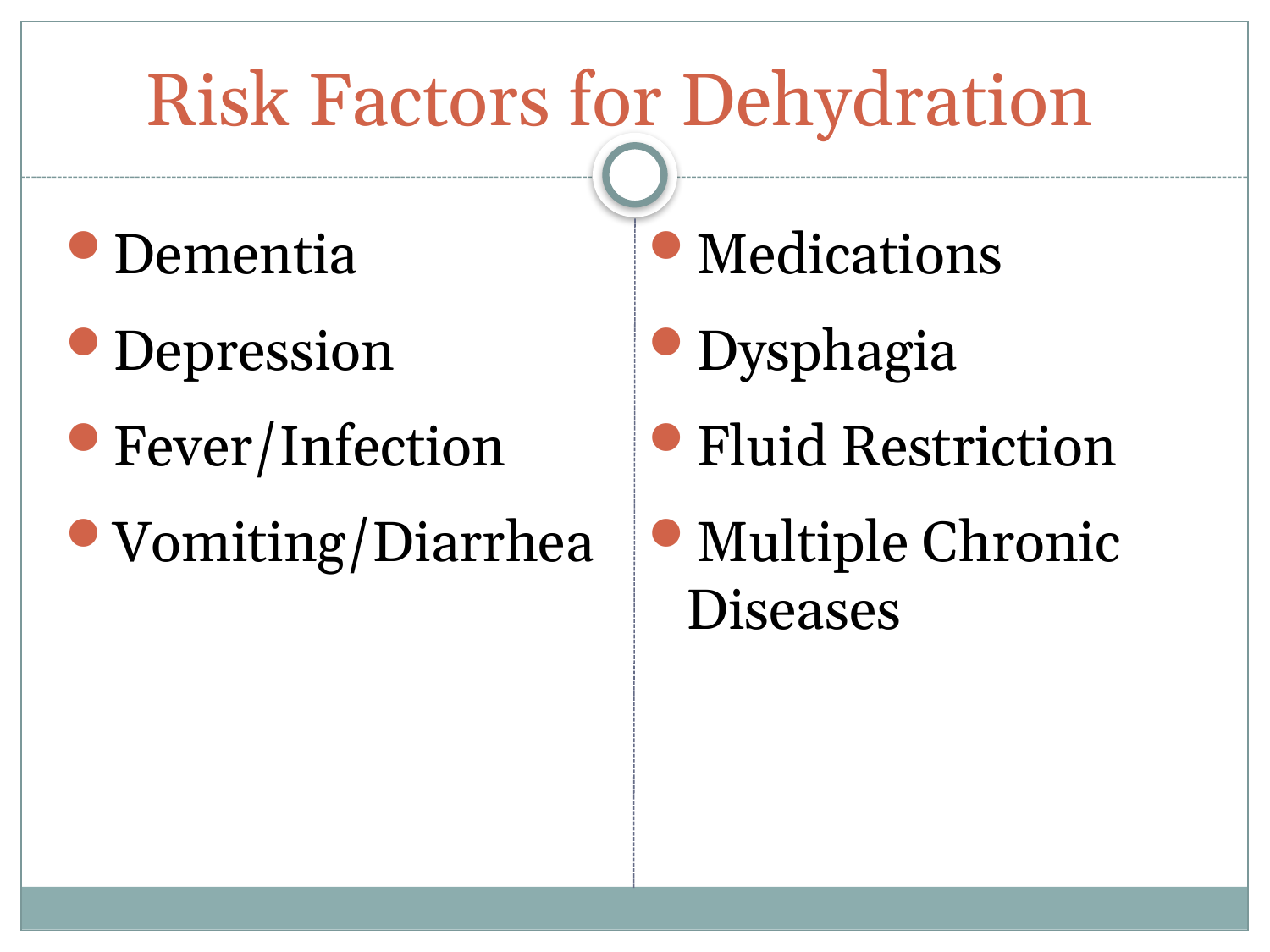

# Risk Factors for Dehydration
Dementia
Depression
Fever/Infection
Vomiting/Diarrhea

Medications
Dysphagia
Fluid Restriction
Multiple Chronic Diseases